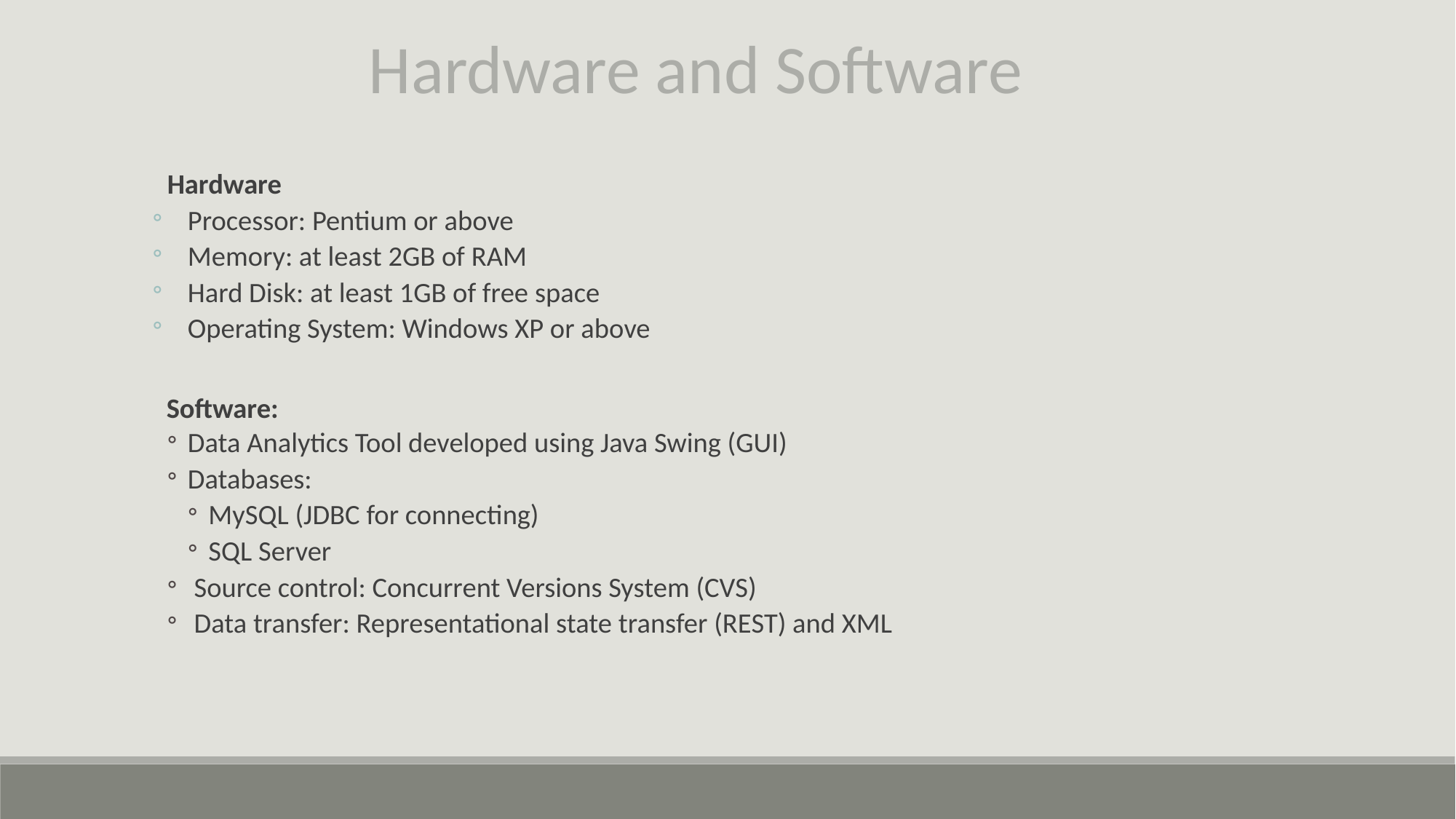

Hardware and Software
Hardware
Processor: Pentium or above
Memory: at least 2GB of RAM
Hard Disk: at least 1GB of free space
Operating System: Windows XP or above

	  Software:
Data Analytics Tool developed using Java Swing (GUI)
Databases:
MySQL (JDBC for connecting)
SQL Server
 Source control: Concurrent Versions System (CVS)
 Data transfer: Representational state transfer (REST) and XML